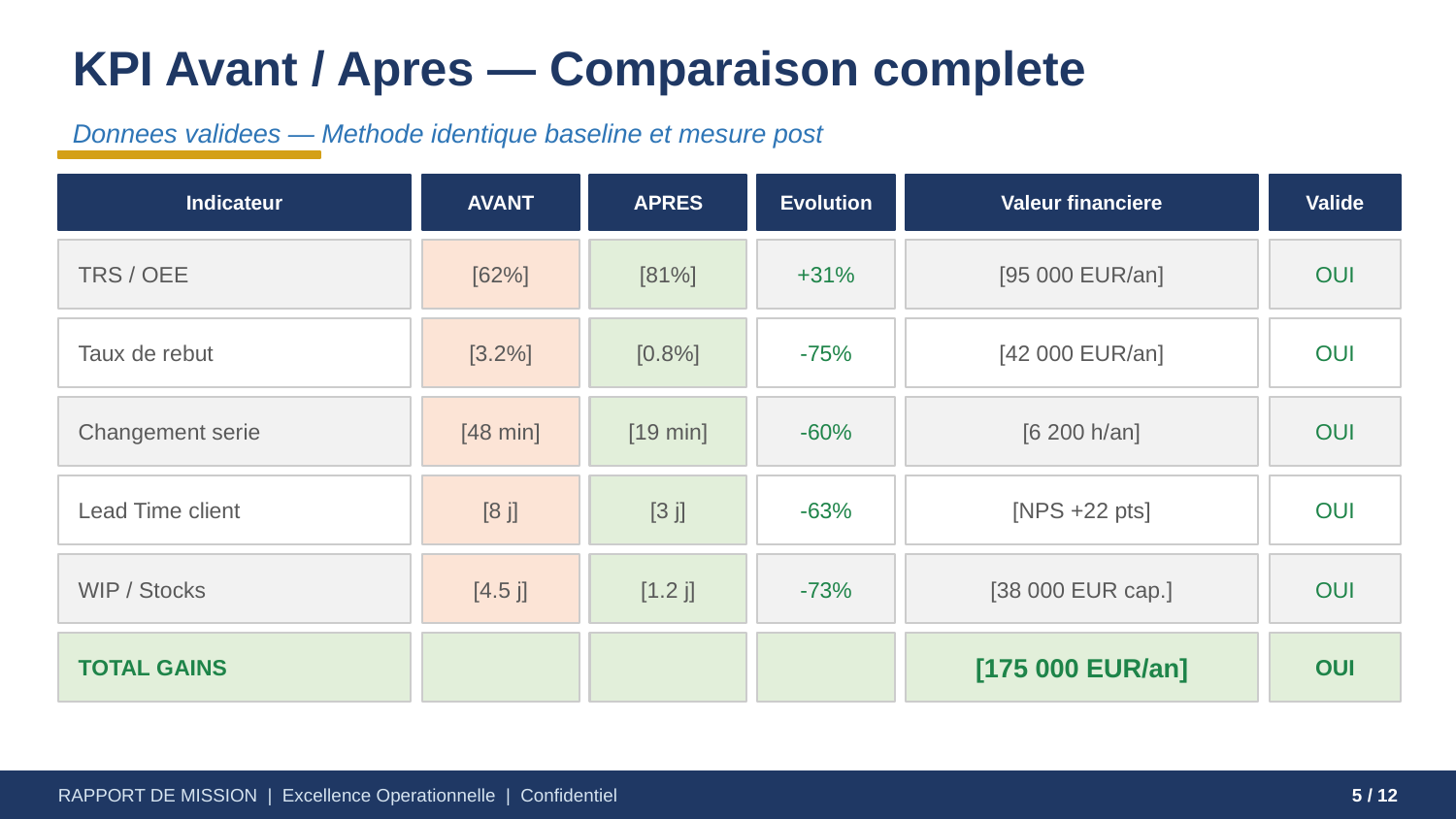

KPI Avant / Apres — Comparaison complete
Donnees validees — Methode identique baseline et mesure post

Indicateur
AVANT
APRES
Evolution
Valeur financiere
Valide

TRS / OEE
[62%]
[81%]
+31%
[95 000 EUR/an]
OUI

Taux de rebut
[3.2%]
[0.8%]
-75%
[42 000 EUR/an]
OUI

Changement serie
[48 min]
[19 min]
-60%
[6 200 h/an]
OUI

Lead Time client
[8 j]
[3 j]
-63%
[NPS +22 pts]
OUI

WIP / Stocks
[4.5 j]
[1.2 j]
-73%
[38 000 EUR cap.]
OUI

TOTAL GAINS

[175 000 EUR/an]
OUI

RAPPORT DE MISSION  |  Excellence Operationnelle  |  Confidentiel
5 / 12